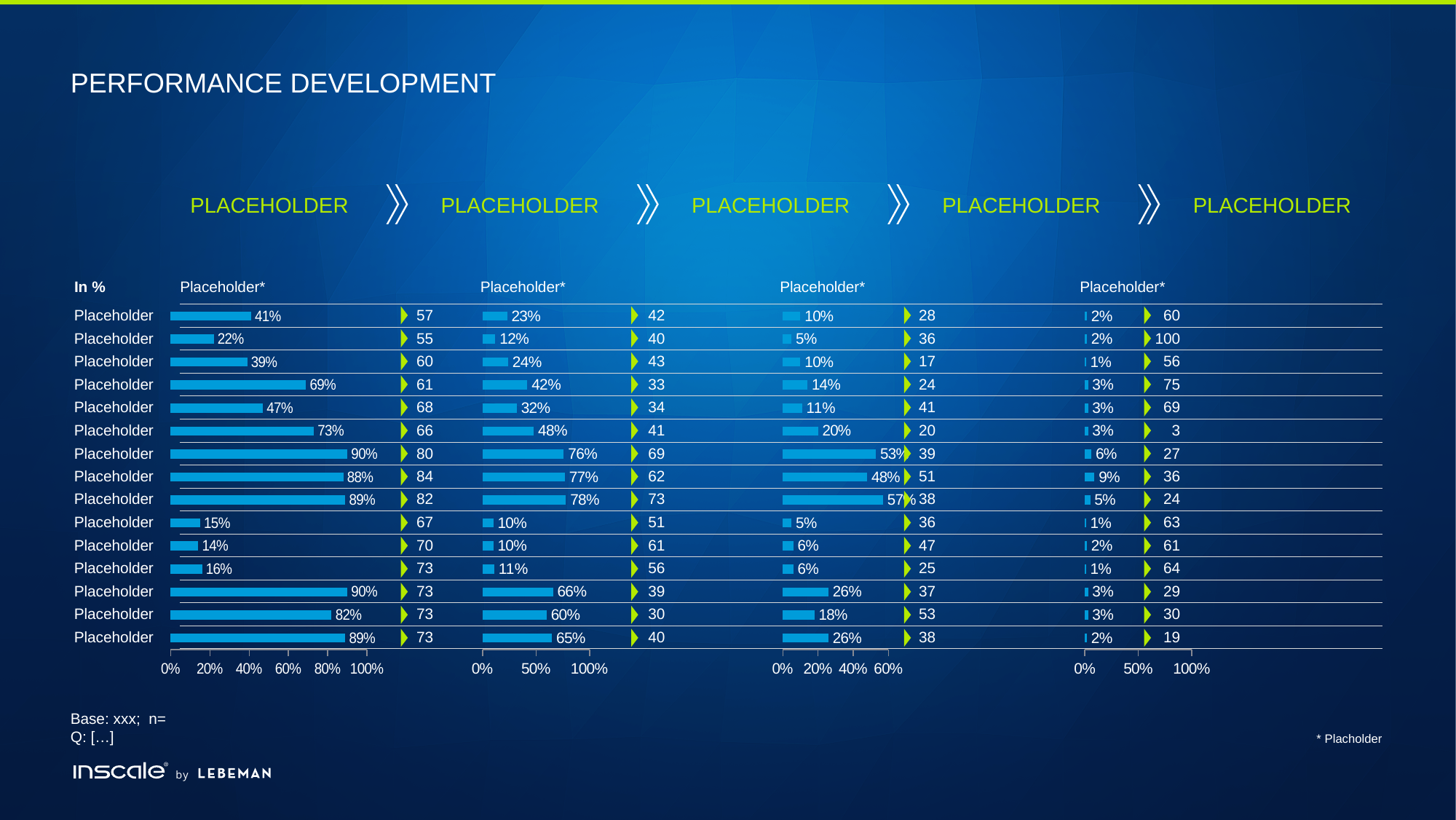

# Performance Development

Placeholder
Placeholder
Placeholder
Placeholder
Placeholder

### Chart

| Category | Datenreihe 1 |
|---|---|
| Example 1 | 0.89 |
| Example 2 | 0.82 |
| Example 3 | 0.9 |
| Example 4 | 0.16 |
| Example 5 | 0.14 |
| Example 6 | 0.15 |
| Example 7 | 0.89 |
| Example 8 | 0.88 |
| Example 9 | 0.9 |
| Example 10 | 0.73 |
| Example 11 | 0.47 |
| Example 12 | 0.69 |
| Example 13 | 0.39 |
| Example 14 | 0.22 |
| Example 15 | 0.41 |

### Chart

| Category | Datenreihe 1 |
|---|---|
| Kategorie 1 | 0.65 |
| Kategorie 2 | 0.6 |
| Kategorie 3 | 0.66 |
| Kategorie 4 | 0.11 |
| Kategorie 5 | 0.1 |
| Kategorie 6 | 0.1 |
| Kategorie 7 | 0.78 |
| Kategorie 8 | 0.77 |
| Kategorie 9 | 0.76 |
| Kategorie 10 | 0.48 |
| Kategorie 11 | 0.32 |
| Kategorie 12 | 0.42 |
| Kategorie 13 | 0.24 |
| Kategorie 14 | 0.12 |
| Kategorie 15 | 0.23 |

### Chart

| Category | Datenreihe 1 |
|---|---|
| Kategorie 1 | 0.26 |
| Kategorie 2 | 0.18 |
| Kategorie 3 | 0.26 |
| Kategorie 4 | 0.06 |
| Kategorie 5 | 0.06 |
| Kategorie 6 | 0.05 |
| Kategorie 7 | 0.57 |
| Kategorie 8 | 0.48 |
| Kategorie 9 | 0.53 |
| Kategorie 10 | 0.2 |
| Kategorie 11 | 0.11 |
| Kategorie 12 | 0.14 |
| Kategorie 13 | 0.1 |
| Kategorie 14 | 0.05 |
| Kategorie 15 | 0.1 |

### Chart

| Category | Datenreihe 1 |
|---|---|
| Kategorie 1 | 0.02 |
| Kategorie 2 | 0.03 |
| Kategorie 3 | 0.03 |
| Kategorie 4 | 0.01 |
| Kategorie 5 | 0.02 |
| Kategorie 6 | 0.01 |
| Kategorie 7 | 0.05 |
| Kategorie 8 | 0.09 |
| Kategorie 9 | 0.06 |
| Kategorie 10 | 0.03 |
| Kategorie 11 | 0.03 |
| Kategorie 12 | 0.03 |
| Kategorie 13 | 0.01 |
| Kategorie 14 | 0.02 |
| Kategorie 15 | 0.02 |
In %
Placeholder*
Placeholder*
Placeholder*
Placeholder*
| Placeholder |
| --- |
| Placeholder |
| Placeholder |
| Placeholder |
| Placeholder |
| Placeholder |
| Placeholder |
| Placeholder |
| Placeholder |
| Placeholder |
| Placeholder |
| Placeholder |
| Placeholder |
| Placeholder |
| Placeholder |
| 57 | 42 | 28 | 60 |
| --- | --- | --- | --- |
| 55 | 40 | 36 | 100 |
| 60 | 43 | 17 | 56 |
| 61 | 33 | 24 | 75 |
| 68 | 34 | 41 | 69 |
| 66 | 41 | 20 | 3 |
| 80 | 69 | 39 | 27 |
| 84 | 62 | 51 | 36 |
| 82 | 73 | 38 | 24 |
| 67 | 51 | 36 | 63 |
| 70 | 61 | 47 | 61 |
| 73 | 56 | 25 | 64 |
| 73 | 39 | 37 | 29 |
| 73 | 30 | 53 | 30 |
| 73 | 40 | 38 | 19 |

Base: xxx;  n=
Q: […]
* Placholder